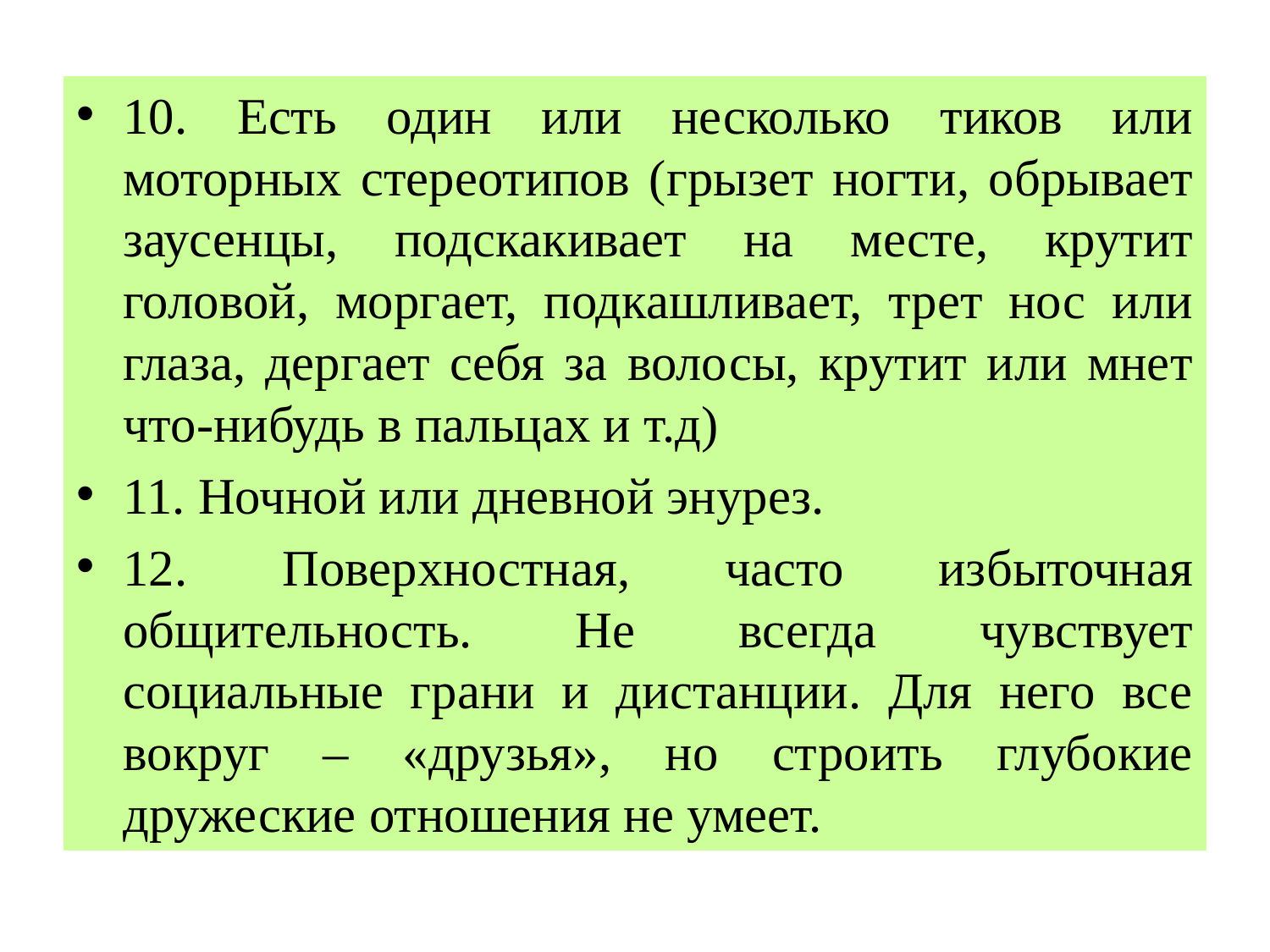

#
10. Есть один или несколько тиков или моторных стереотипов (грызет ногти, обрывает заусенцы, подскакивает на месте, крутит головой, моргает, подкашливает, трет нос или глаза, дергает себя за волосы, крутит или мнет что-нибудь в пальцах и т.д)
11. Ночной или дневной энурез.
12. Поверхностная, часто избыточная общительность. Не всегда чувствует социальные грани и дистанции. Для него все вокруг – «друзья», но строить глубокие дружеские отношения не умеет.